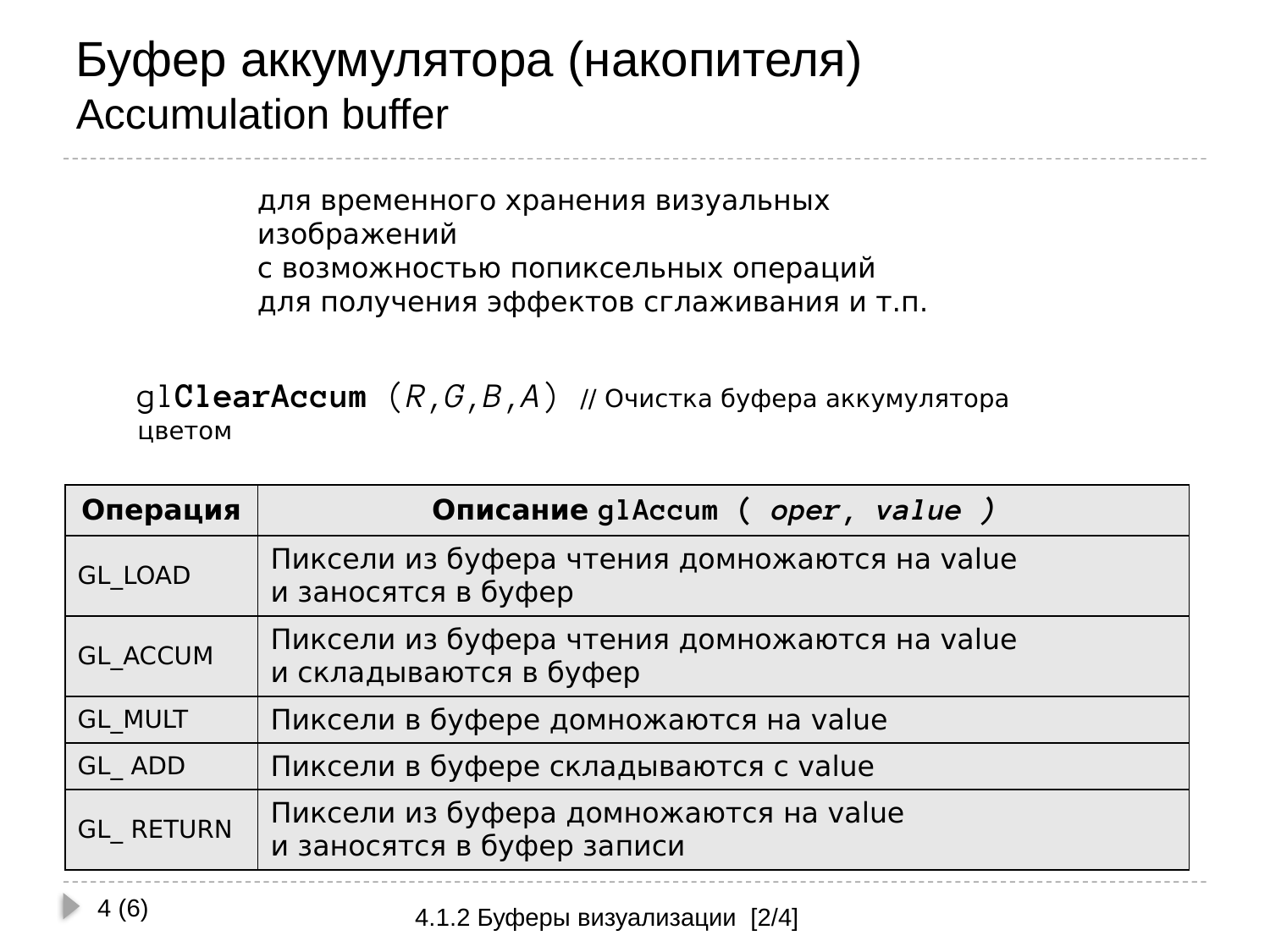

# Буфер аккумулятора (накопителя) Accumulation buffer
для временного хранения визуальных изображений
с возможностью попиксельных операций
для получения эффектов сглаживания и т.п.
glClearAccum (R,G,B,A) // Очистка буфера аккумулятора цветом
| Операция | Описание glAccum ( oper, value ) |
| --- | --- |
| GL\_LOAD | Пиксели из буфера чтения домножаются на value и заносятся в буфер |
| GL\_ACCUM | Пиксели из буфера чтения домножаются на value и складываются в буфер |
| GL\_MULT | Пиксели в буфере домножаются на value |
| GL\_ ADD | Пиксели в буфере складываются с value |
| GL\_ RETURN | Пиксели из буфера домножаются на value и заносятся в буфер записи |
4 (6)
4.1.2 Буферы визуализации  [2/4]